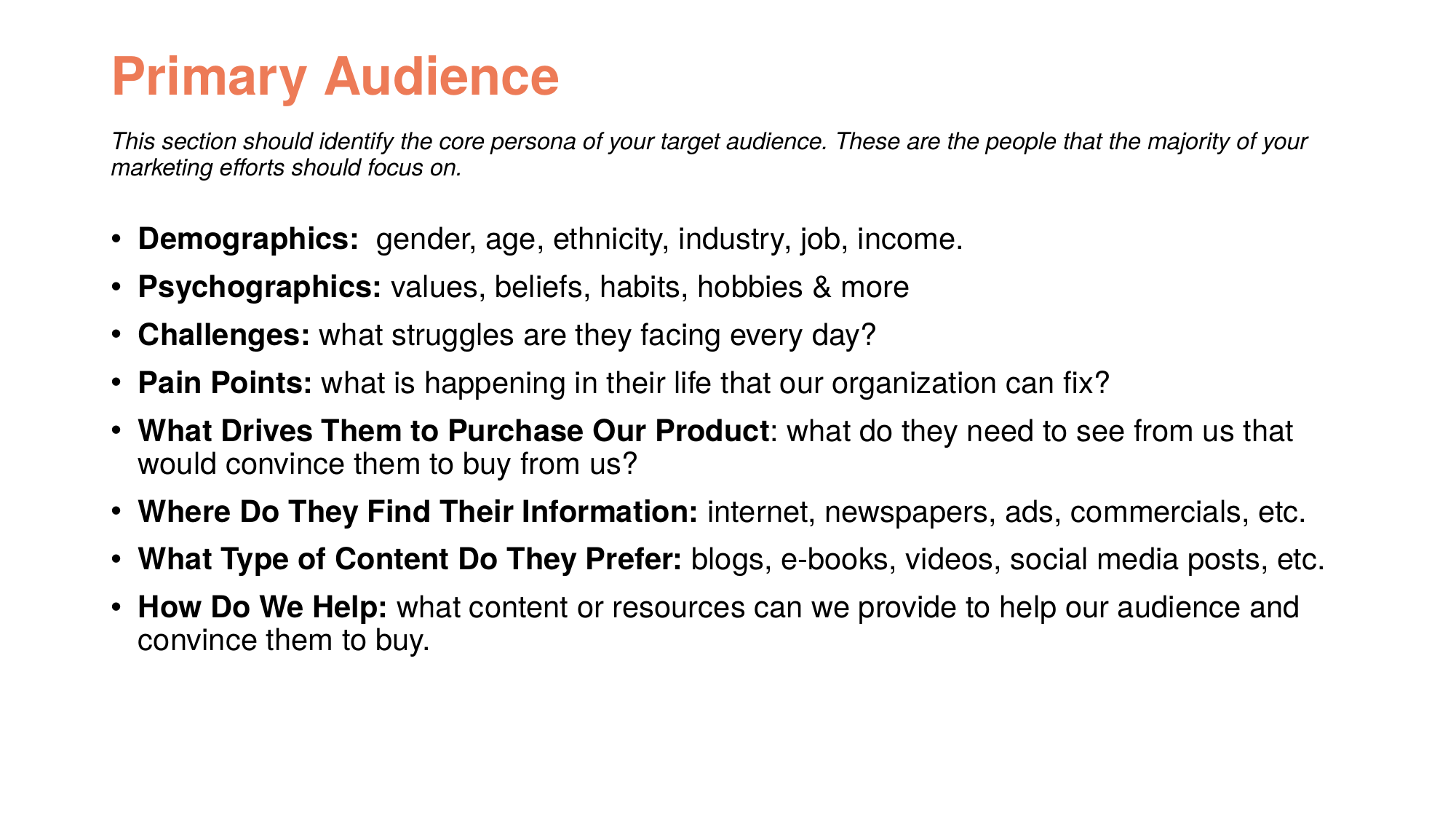

# Primary Audience This section should identify the core persona of your target audience. These are the people that the majority of your marketing efforts should focus on.
Demographics:  gender, age, ethnicity, industry, job, income.
Psychographics: values, beliefs, habits, hobbies & more
Challenges: what struggles are they facing every day?
Pain Points: what is happening in their life that our organization can fix?
What Drives Them to Purchase Our Product: what do they need to see from us that would convince them to buy from us?
Where Do They Find Their Information: internet, newspapers, ads, commercials, etc.
What Type of Content Do They Prefer: blogs, e-books, videos, social media posts, etc.
How Do We Help: what content or resources can we provide to help our audience and convince them to buy.